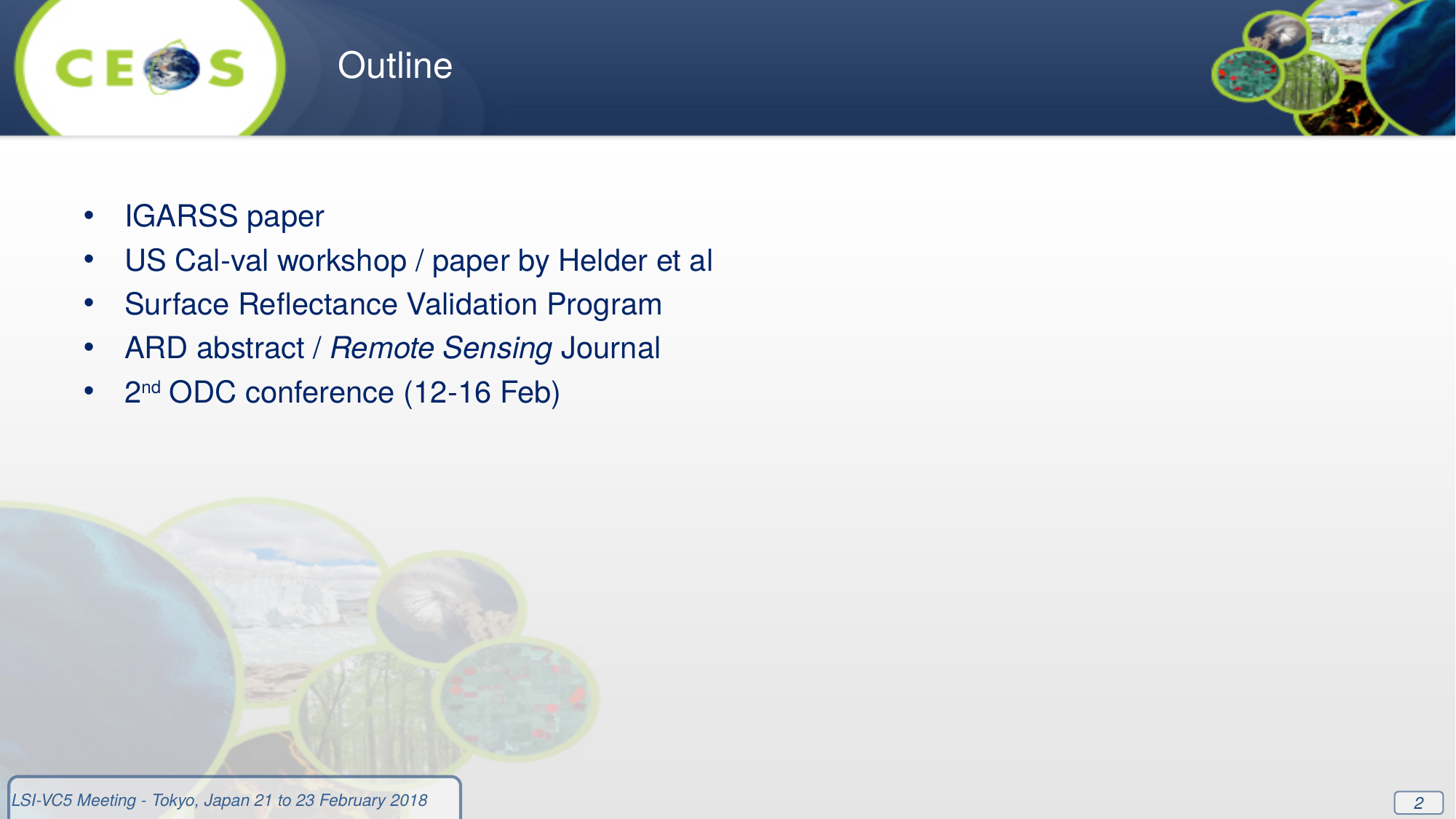

Outline
IGARSS paper
US Cal-val workshop / paper by Helder et al
Surface Reflectance Validation Program
ARD abstract / Remote Sensing Journal
2nd ODC conference (12-16 Feb)

2